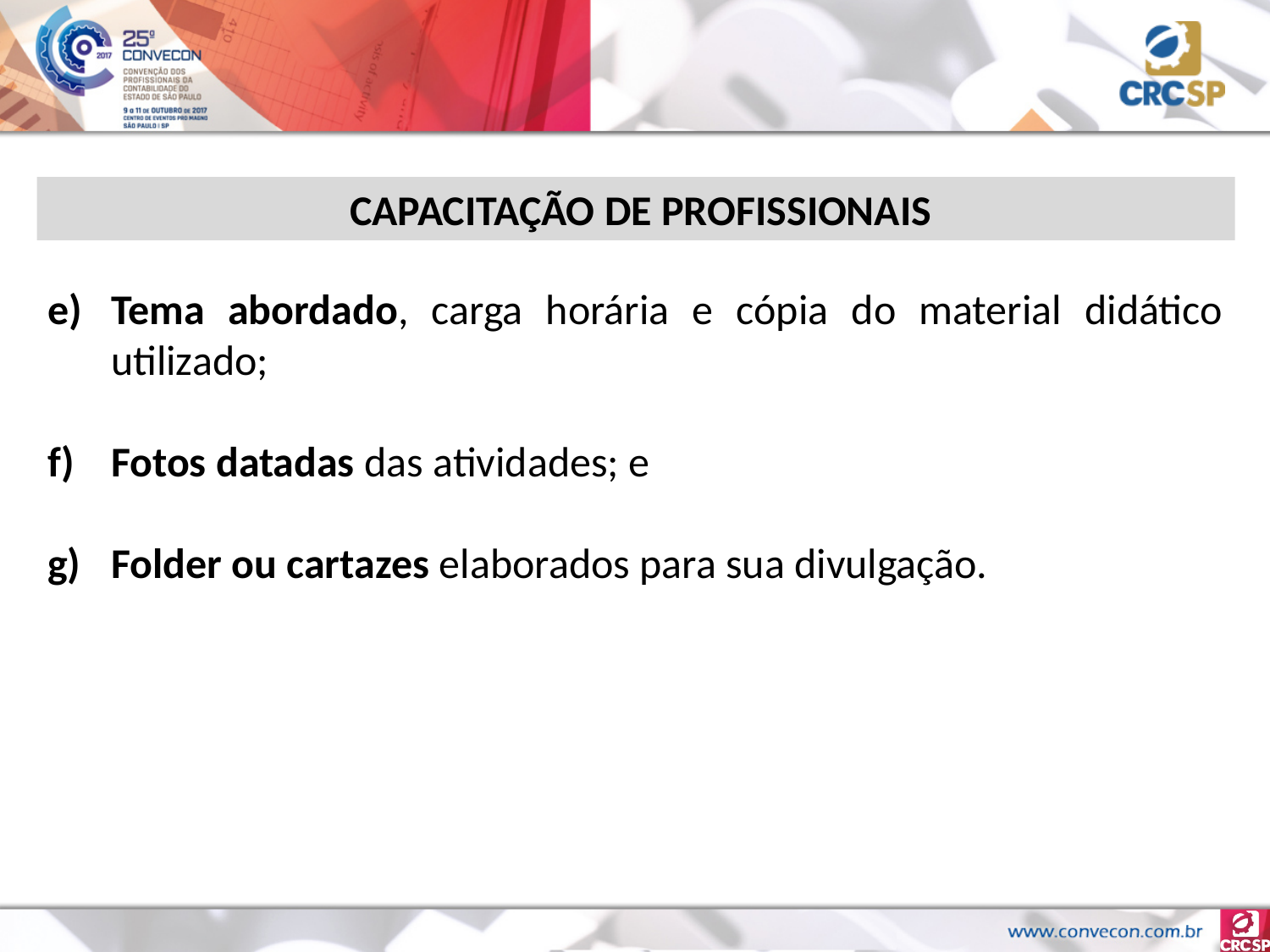

CAPACITAÇÃO DE PROFISSIONAIS

Tema abordado, carga horária e cópia do material didático utilizado;

Fotos datadas das atividades; e

Folder ou cartazes elaborados para sua divulgação.